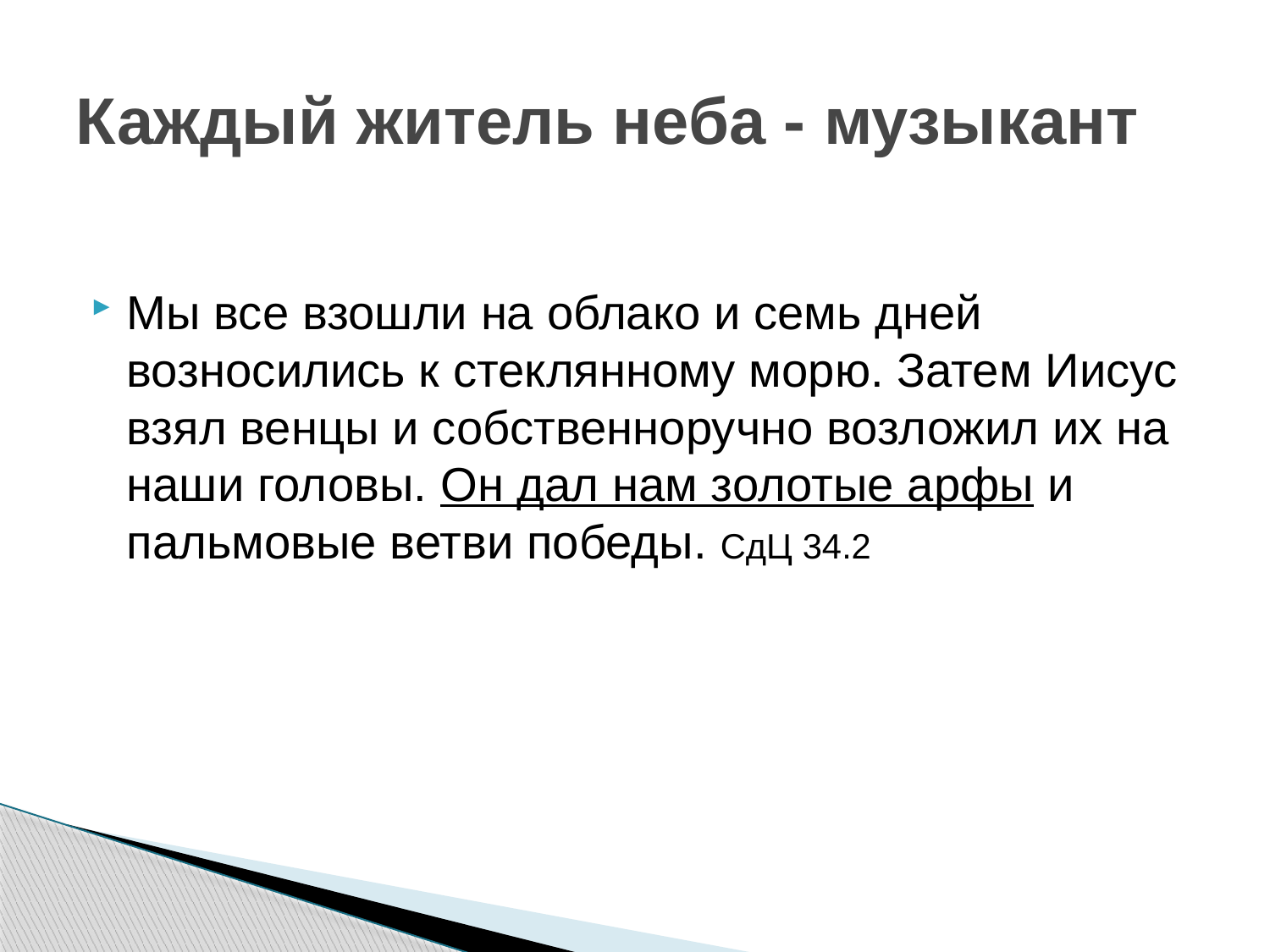

# Каждый житель неба - музыкант
Мы все взошли на облако и семь дней возносились к стеклянному морю. Затем Иисус взял венцы и собственноручно возложил их на наши головы. Он дал нам золотые арфы и пальмовые ветви победы. СдЦ 34.2